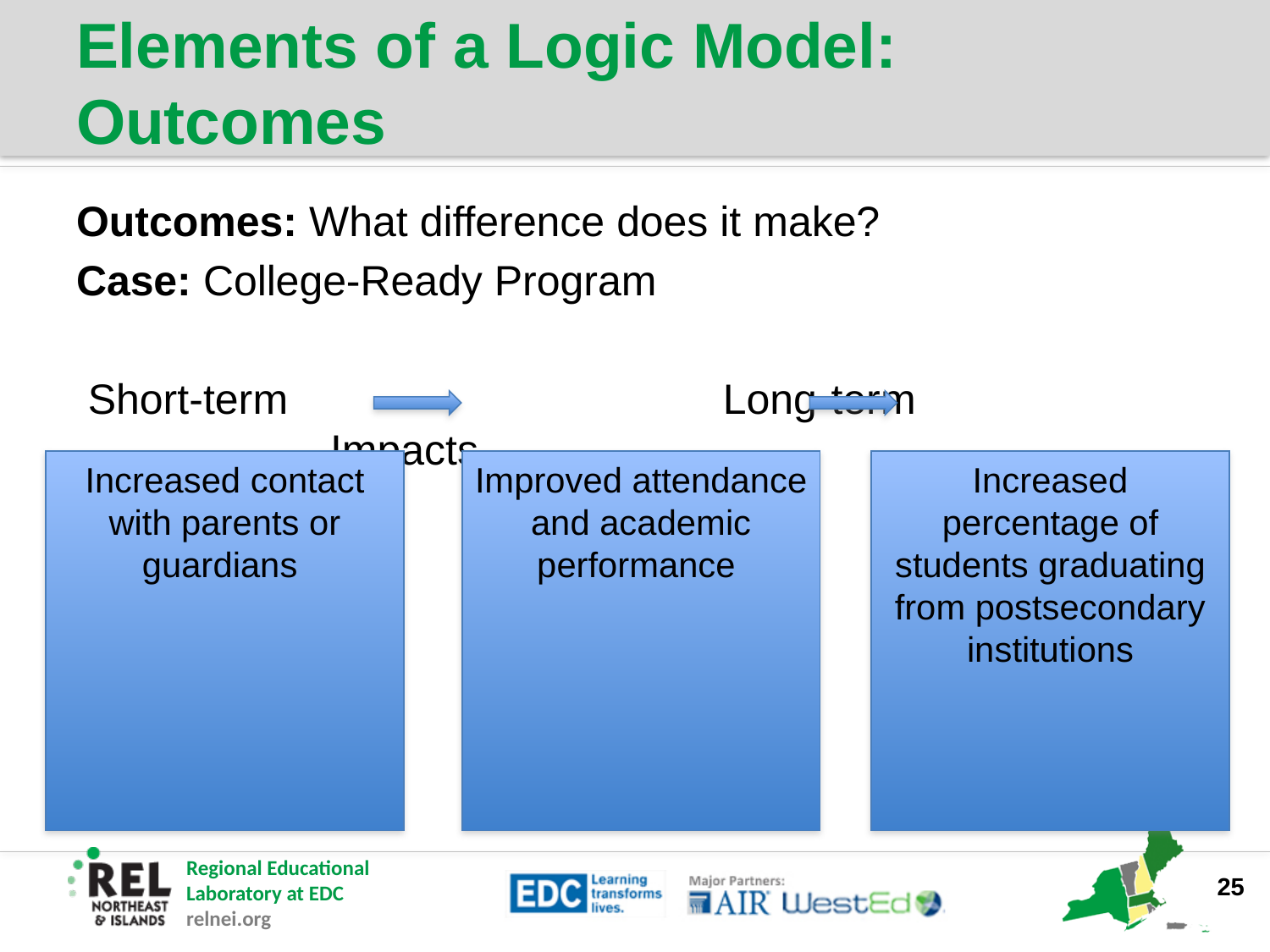

# Elements of a Logic Model: Outcomes
Outcomes: What difference does it make?
Case: College-Ready Program

 Short-term			 	 Long-term				Impacts

Increased contact with parents or guardians
Improved attendance and academic performance
Increased percentage of students graduating from postsecondary institutions
25